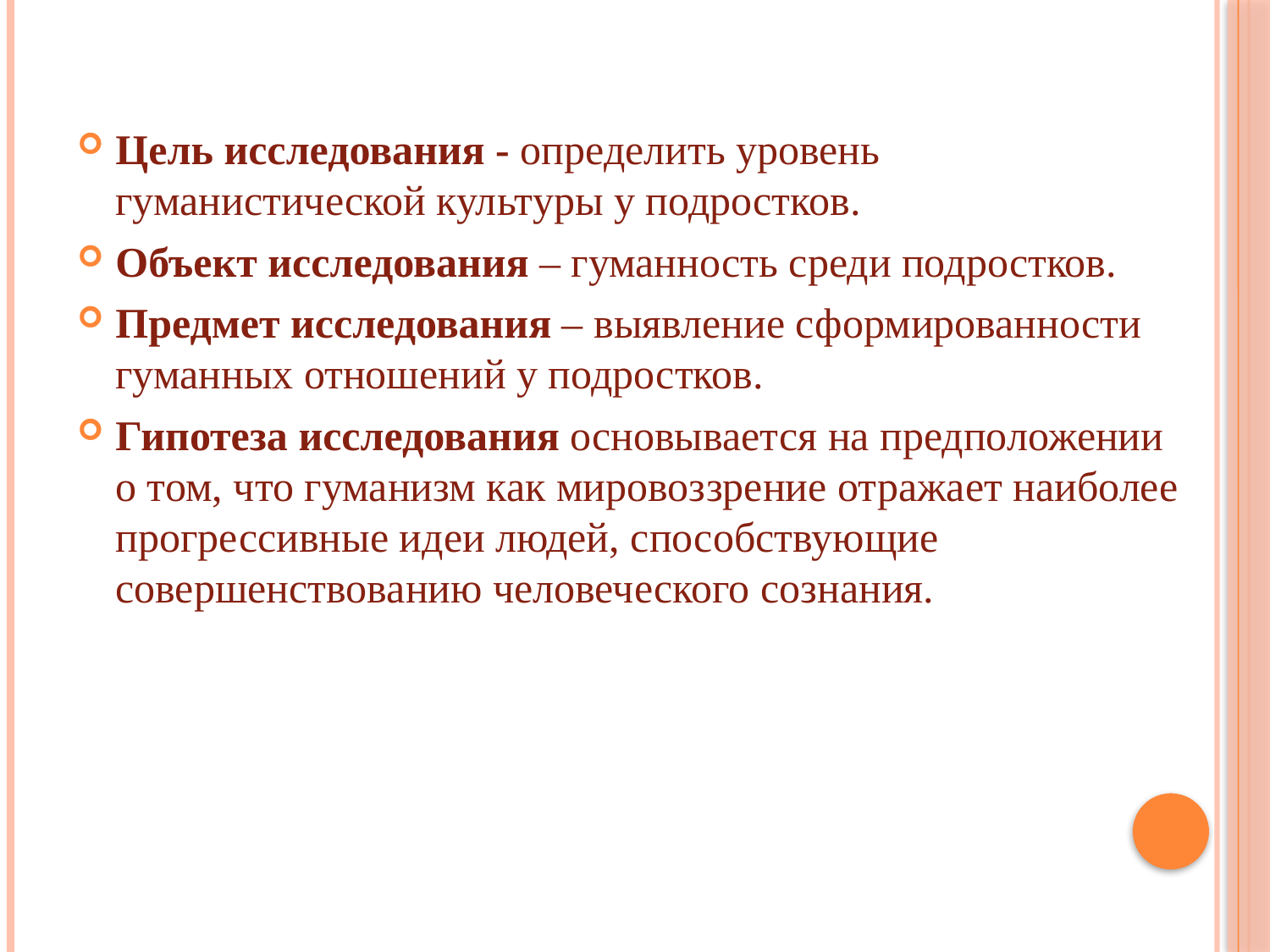

Цель исследования - определить уровень гуманистической культуры у подростков.
Объект исследования – гуманность среди подростков.
Предмет исследования – выявление сформированности гуманных отношений у подростков.
Гипотеза исследования основывается на предположении о том, что гуманизм как мировоззрение отражает наиболее прогрессивные идеи людей, способствующие совершенствованию человеческого сознания.

#